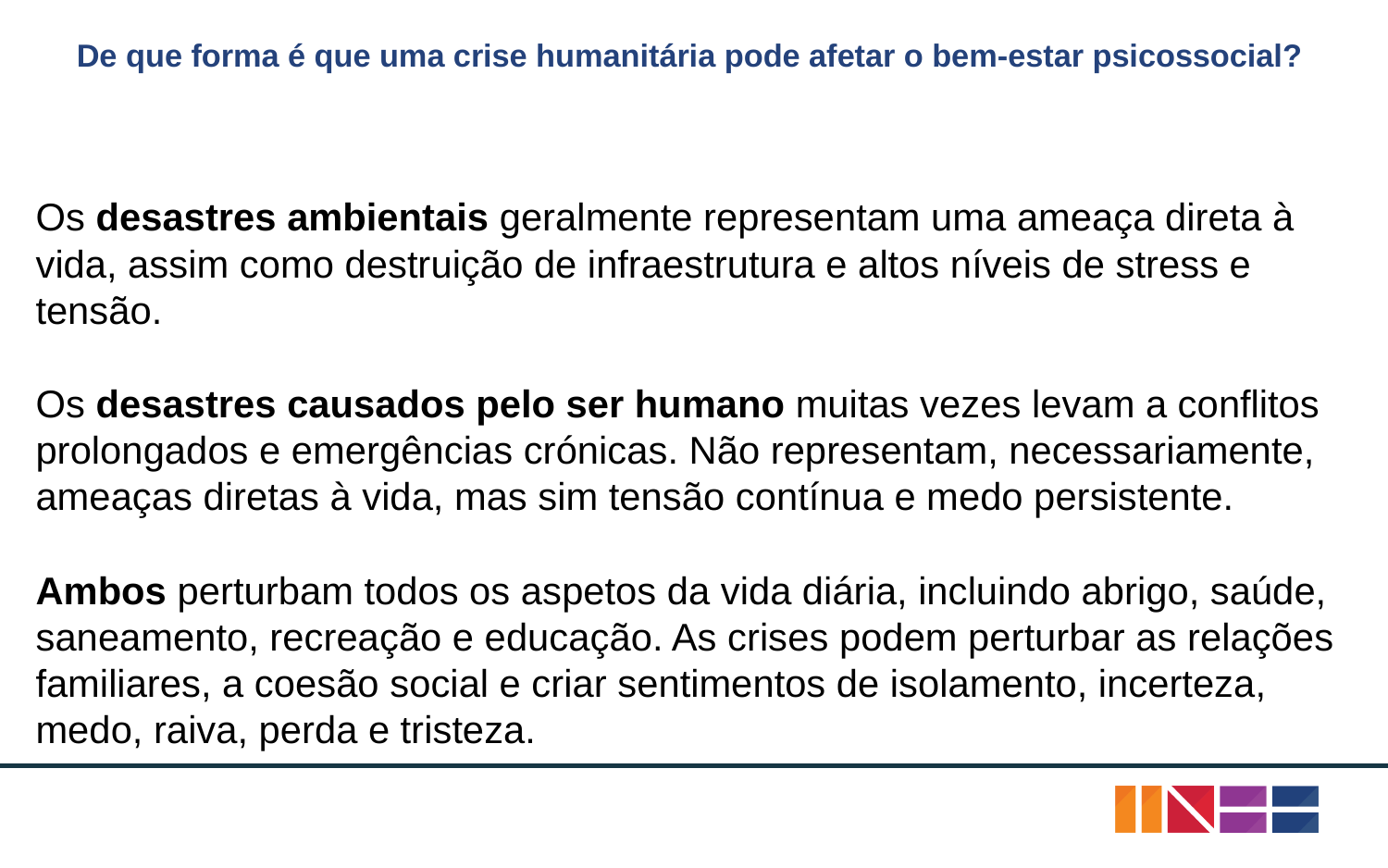

# De que forma é que uma crise humanitária pode afetar o bem-estar psicossocial?

Os desastres ambientais geralmente representam uma ameaça direta à vida, assim como destruição de infraestrutura e altos níveis de stress e tensão.

Os desastres causados pelo ser humano muitas vezes levam a conflitos prolongados e emergências crónicas. Não representam, necessariamente, ameaças diretas à vida, mas sim tensão contínua e medo persistente.

Ambos perturbam todos os aspetos da vida diária, incluindo abrigo, saúde, saneamento, recreação e educação. As crises podem perturbar as relações familiares, a coesão social e criar sentimentos de isolamento, incerteza, medo, raiva, perda e tristeza.